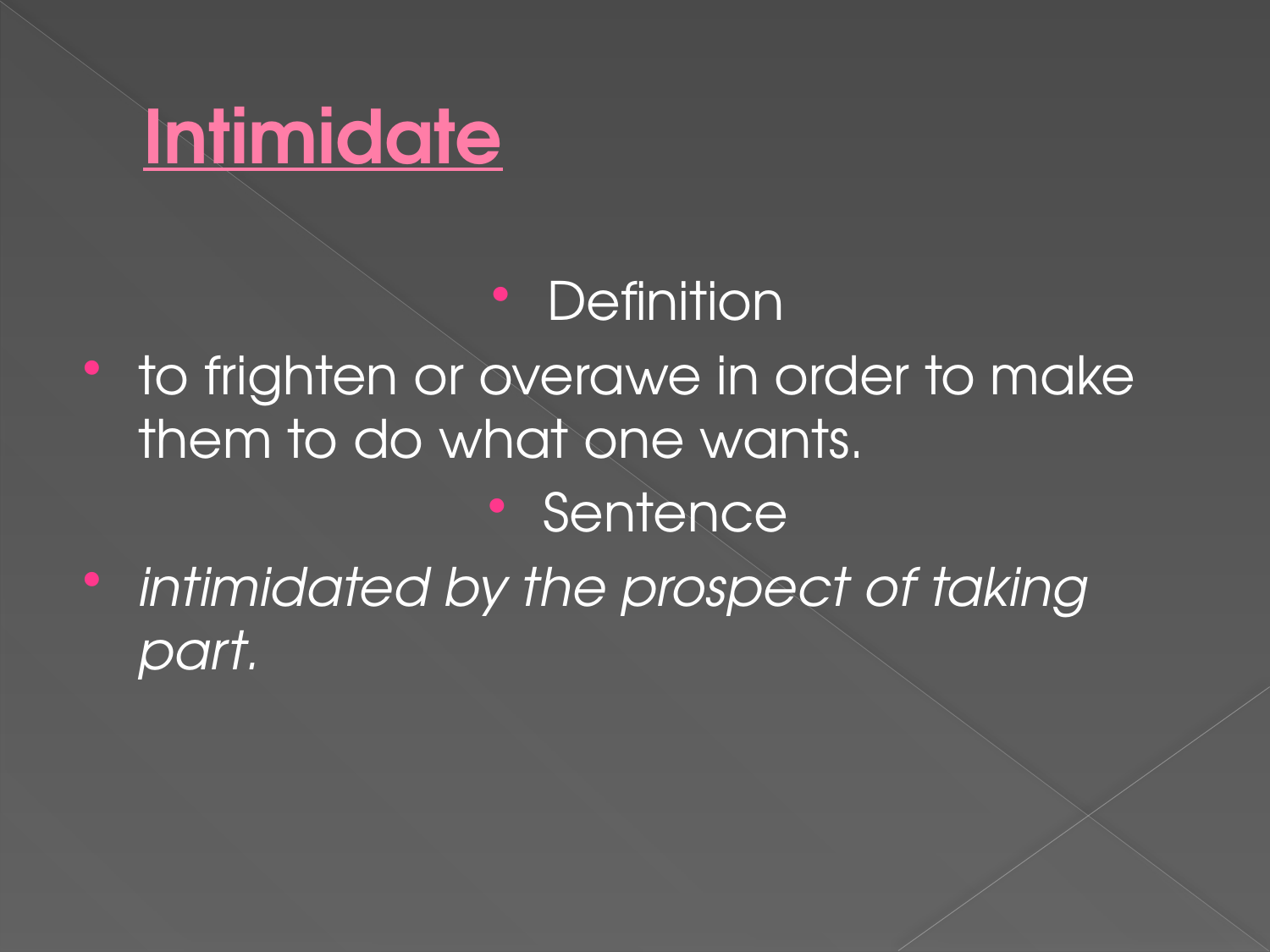

# Intimidate
Definition
to frighten or overawe in order to make them to do what one wants.
Sentence
intimidated by the prospect of taking part.